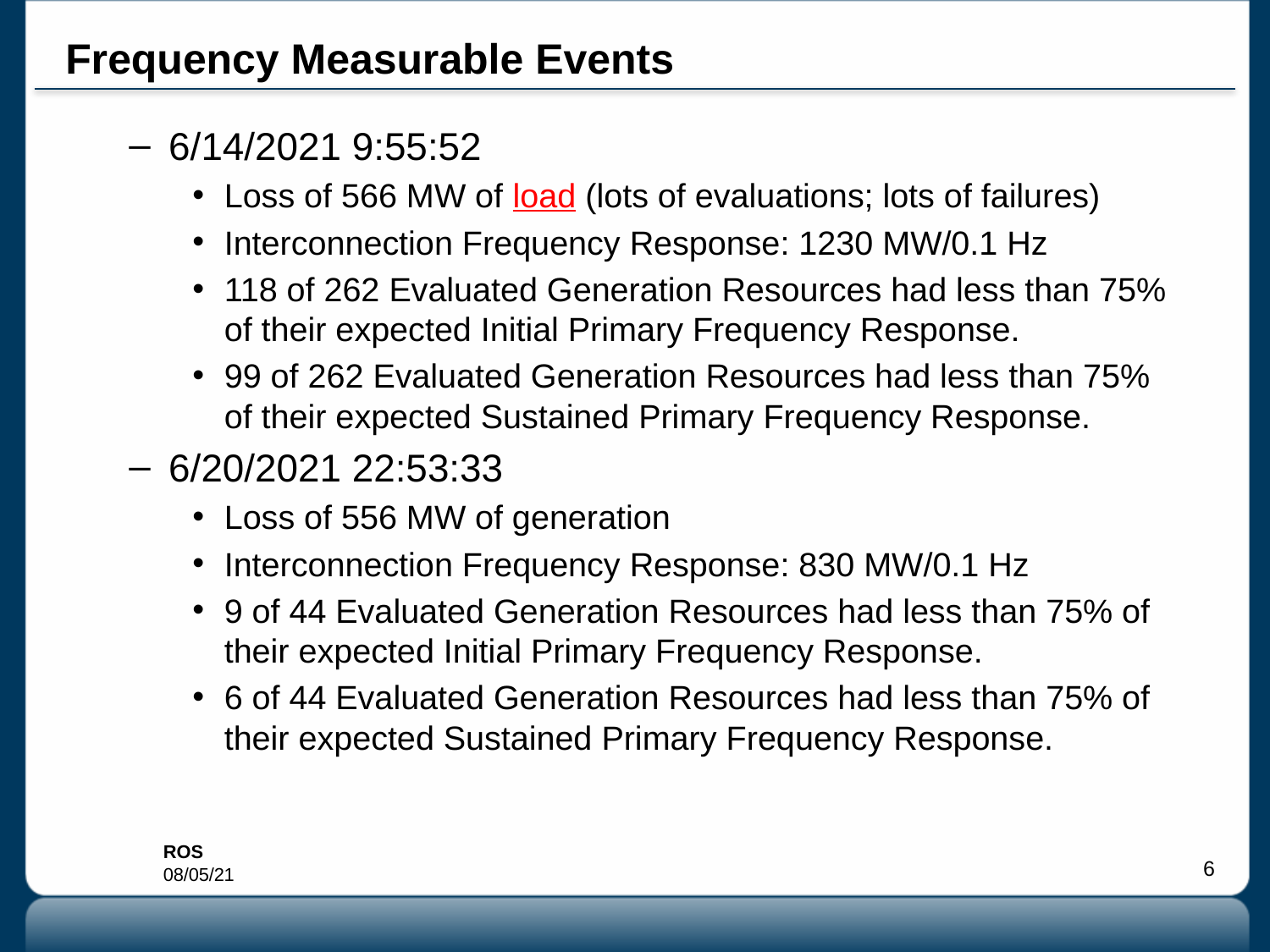

# Frequency Measurable Events
6/14/2021 9:55:52
Loss of 566 MW of load (lots of evaluations; lots of failures)
Interconnection Frequency Response: 1230 MW/0.1 Hz
118 of 262 Evaluated Generation Resources had less than 75% of their expected Initial Primary Frequency Response.
99 of 262 Evaluated Generation Resources had less than 75% of their expected Sustained Primary Frequency Response.
6/20/2021 22:53:33
Loss of 556 MW of generation
Interconnection Frequency Response: 830 MW/0.1 Hz
9 of 44 Evaluated Generation Resources had less than 75% of their expected Initial Primary Frequency Response.
6 of 44 Evaluated Generation Resources had less than 75% of their expected Sustained Primary Frequency Response.